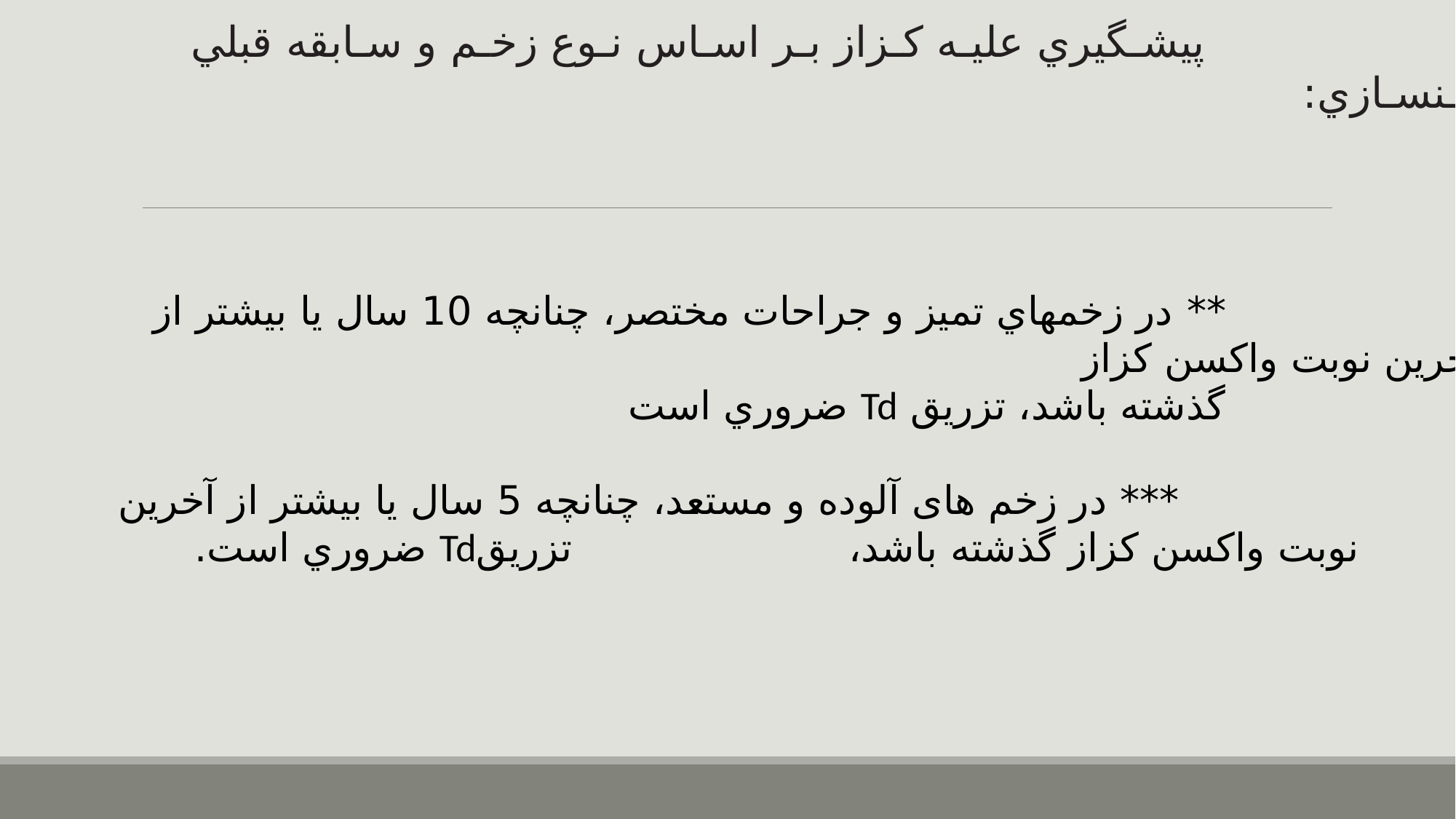

پیشـگیري علیـه کـزاز بـر اسـاس نـوع زخـم و سـابقه قبلي ایمـنسـازي:

** در زخمهاي تمیز و جراحات مختصر، چنانچه 10 سال یا بیشتر از آخرین نوبت واکسن کزاز
گذشته باشد، تزریق Td ضروري است

*** در زخم های آلوده و مستعد، چنانچه 5 سال یا بیشتر از آخرین نوبت واکسن کزاز گذشته باشد،                      تزریقTd ضروري است.